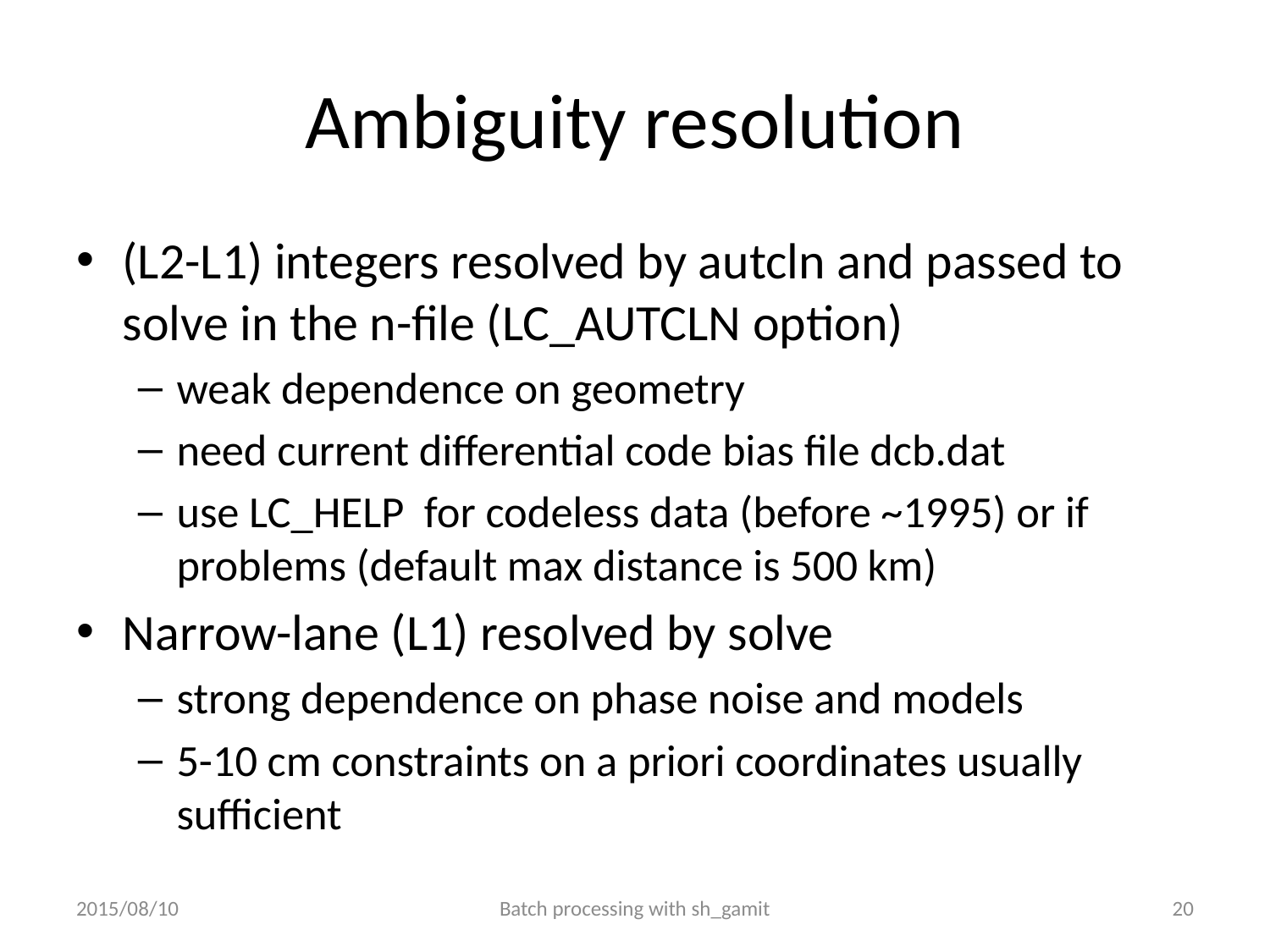

# Ambiguity resolution
(L2-L1) integers resolved by autcln and passed to solve in the n-file (LC_AUTCLN option)
weak dependence on geometry
need current differential code bias file dcb.dat
use LC_HELP  for codeless data (before ~1995) or if problems (default max distance is 500 km)
Narrow-lane (L1) resolved by solve
strong dependence on phase noise and models
5-10 cm constraints on a priori coordinates usually sufficient

2015/08/10
Batch processing with sh_gamit
20